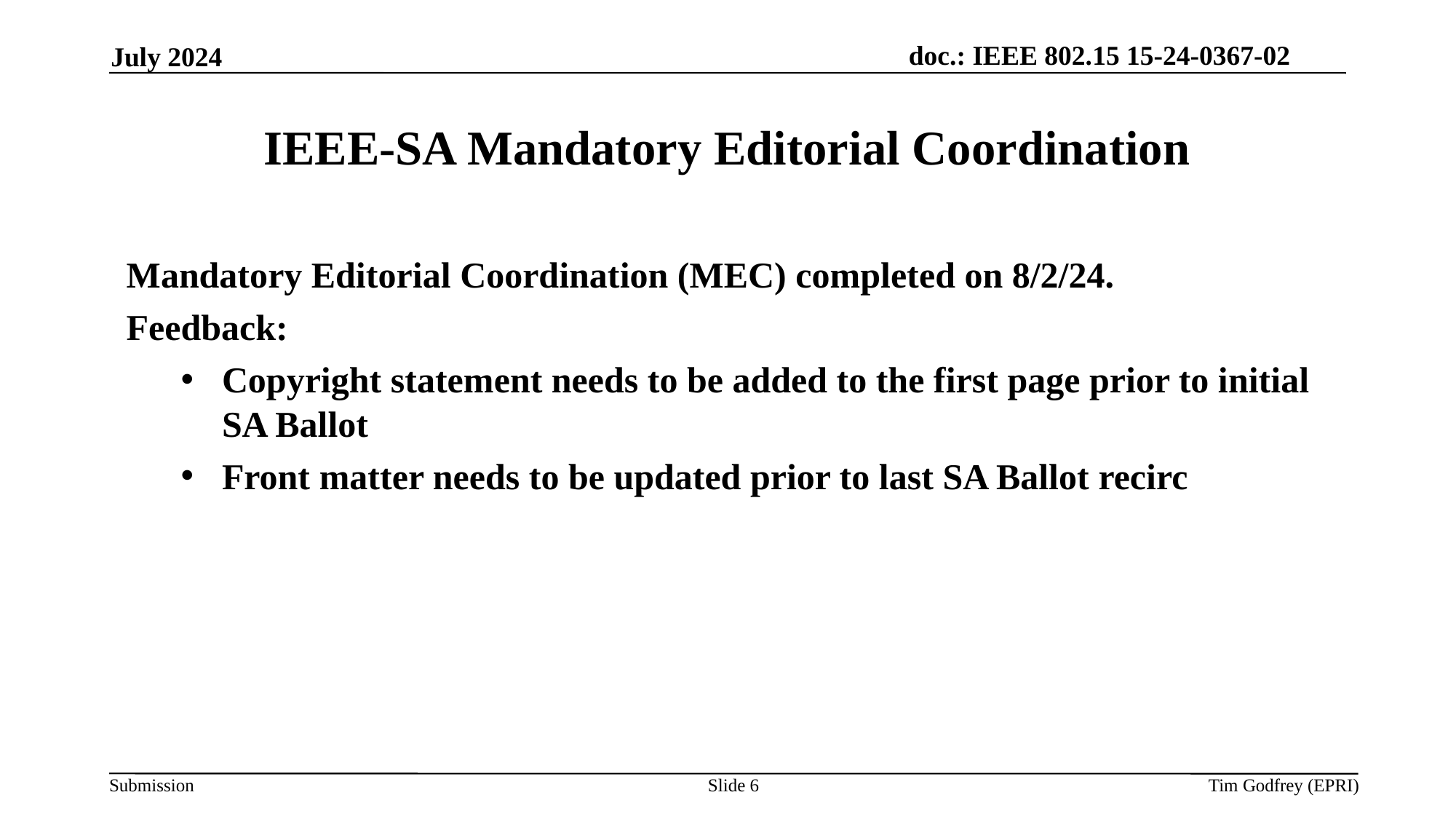

July 2024
IEEE-SA Mandatory Editorial Coordination
Mandatory Editorial Coordination (MEC) completed on 8/2/24.
Feedback:
Copyright statement needs to be added to the first page prior to initial SA Ballot
Front matter needs to be updated prior to last SA Ballot recirc

Slide 6
Tim Godfrey (EPRI)